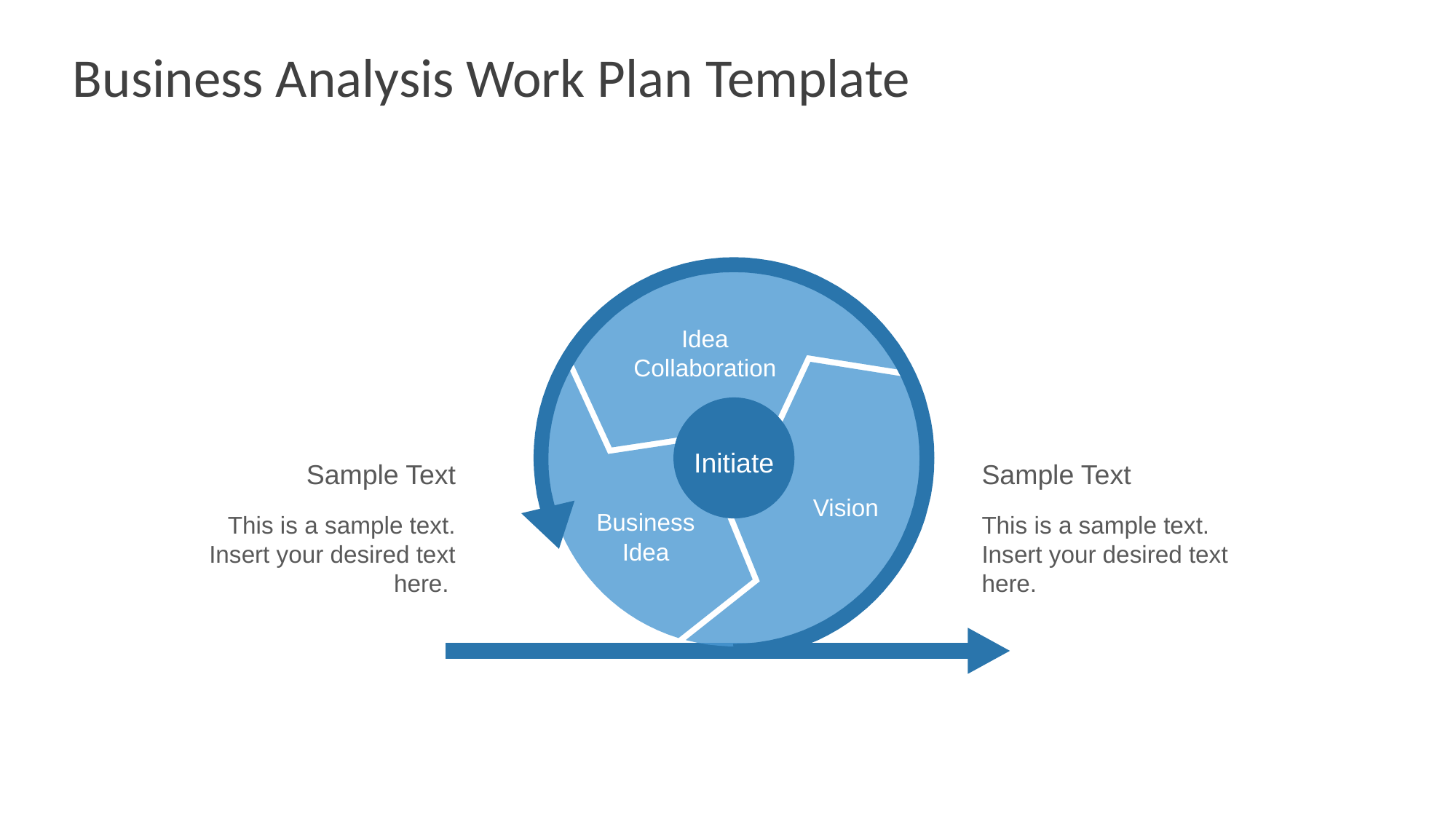

# Business Analysis Work Plan Template

Idea Collaboration

Initiate
Vision
Business
Idea

Sample Text
This is a sample text. Insert your desired text here.
Sample Text
This is a sample text. Insert your desired text here.